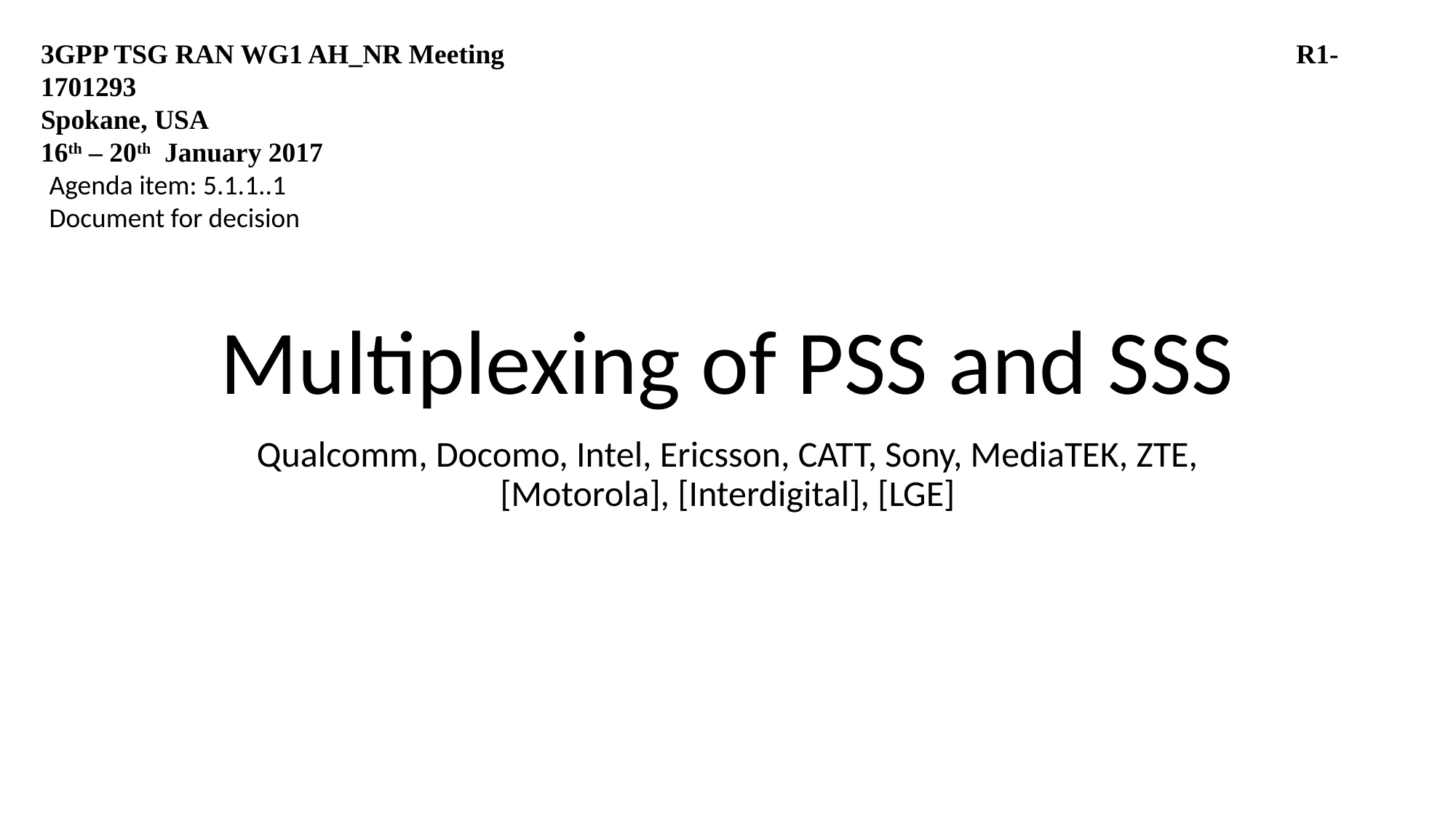

3GPP TSG RAN WG1 AH_NR Meeting		                                                                                       R1-1701293
Spokane, USA
16th – 20th  January 2017
# Multiplexing of PSS and SSS
Agenda item: 5.1.1..1
Document for decision
Qualcomm, Docomo, Intel, Ericsson, CATT, Sony, MediaTEK, ZTE, [Motorola], [Interdigital], [LGE]